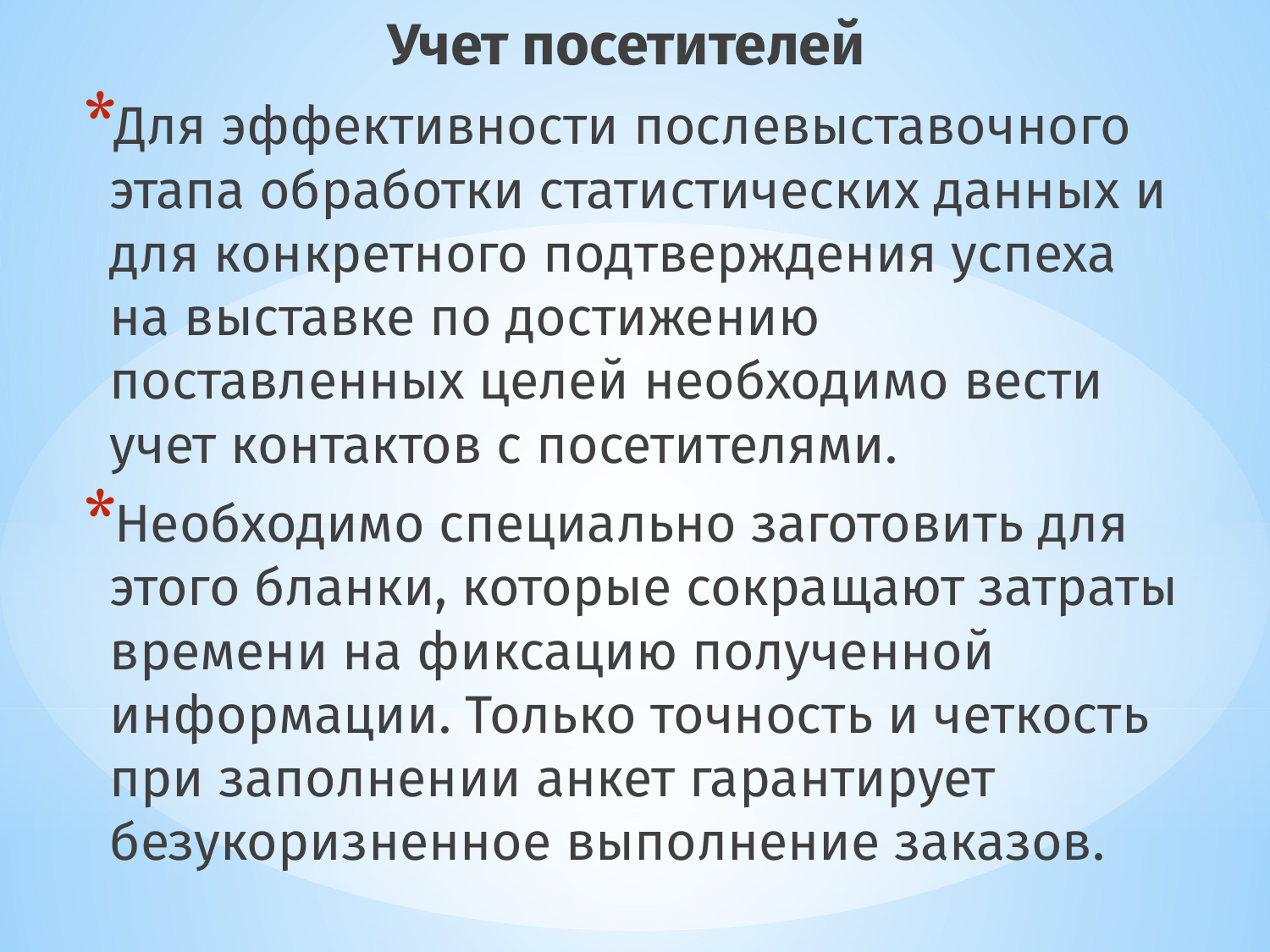

Учет посетителей
Для эффективности послевыставочного этапа обработки статистических данных и для конкретного подтверждения успеха на выставке по достижению поставленных целей необходимо вести учет контактов с посетителями.
Необходимо специально заготовить для этого бланки, которые сокращают затраты времени на фиксацию полученной информации. Только точность и четкость при заполнении анкет гарантирует безукоризненное выполнение заказов.

#